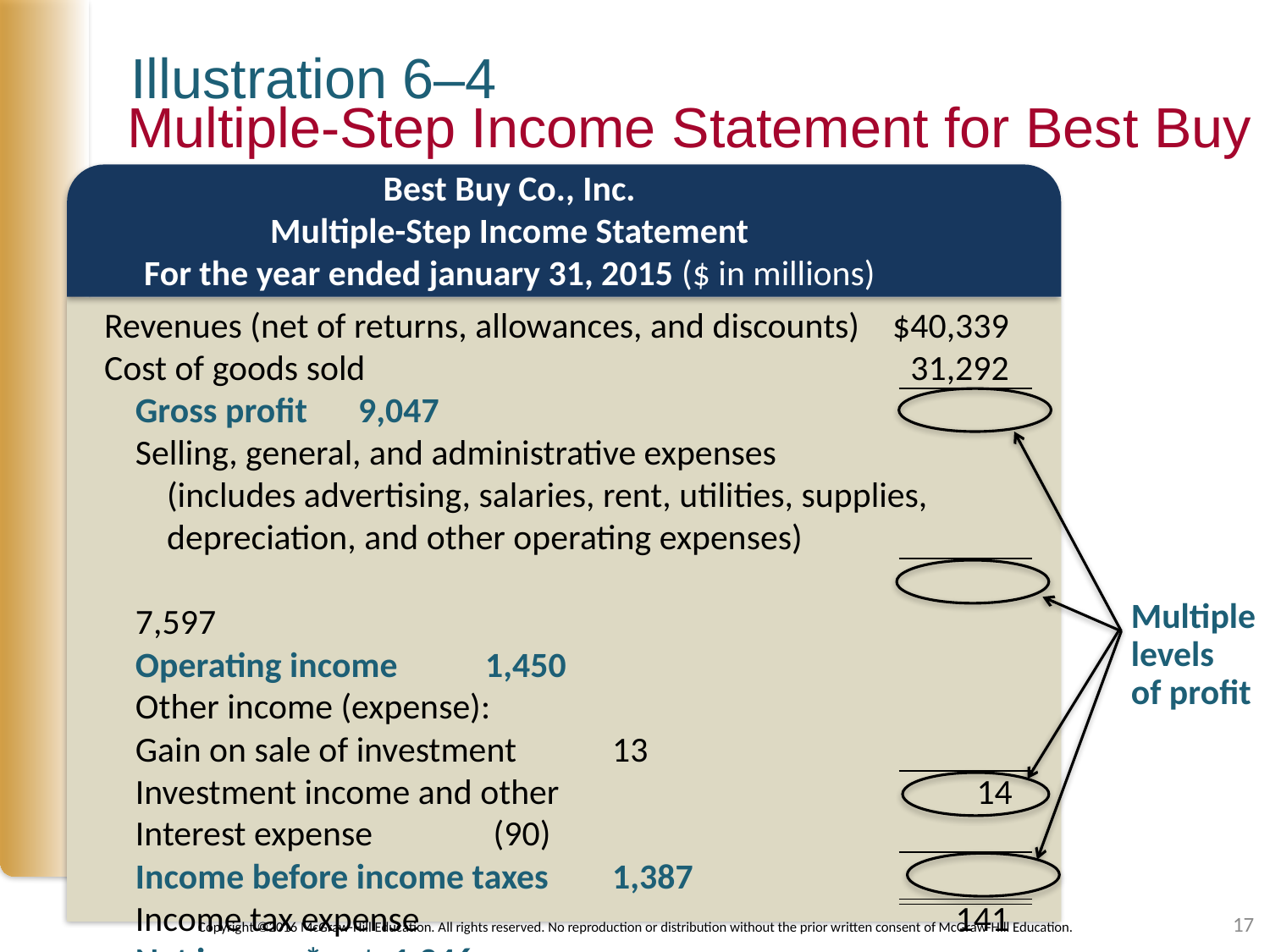

Illustration 6–4
# Multiple-Step Income Statement for Best Buy
Best Buy Co., Inc.
Multiple-Step Income Statement
For the year ended january 31, 2015 ($ in millions)

Revenues (net of returns, allowances, and discounts)	$40,339
Cost of goods sold 	31,292
Gross profit 	9,047
Selling, general, and administrative expenses
(includes advertising, salaries, rent, utilities, supplies,
depreciation, and other operating expenses) 	7,597
Operating income 	1,450
Other income (expense):
Gain on sale of investment 	13
Investment income and other                                                    14
Interest expense	 (90)
Income before income taxes 	1,387
Income tax expense 	141
Net income* 	$  1,246

Multiple levels
of profit